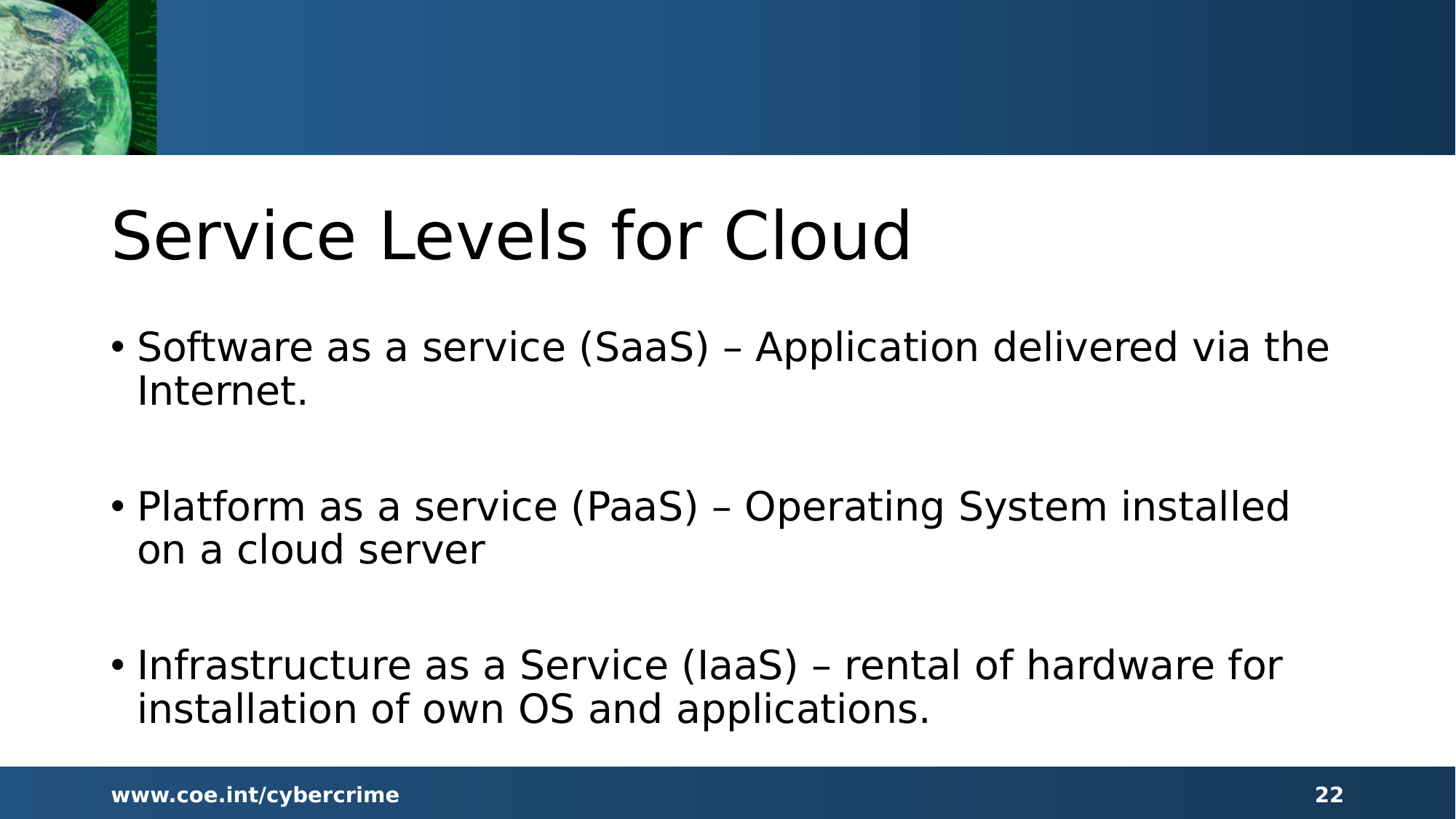

# Service Levels for Cloud
Software as a service (SaaS) – Application delivered via the Internet.

Platform as a service (PaaS) – Operating System installed on a cloud server

Infrastructure as a Service (IaaS) – rental of hardware for installation of own OS and applications.

www.coe.int/cybercrime
22